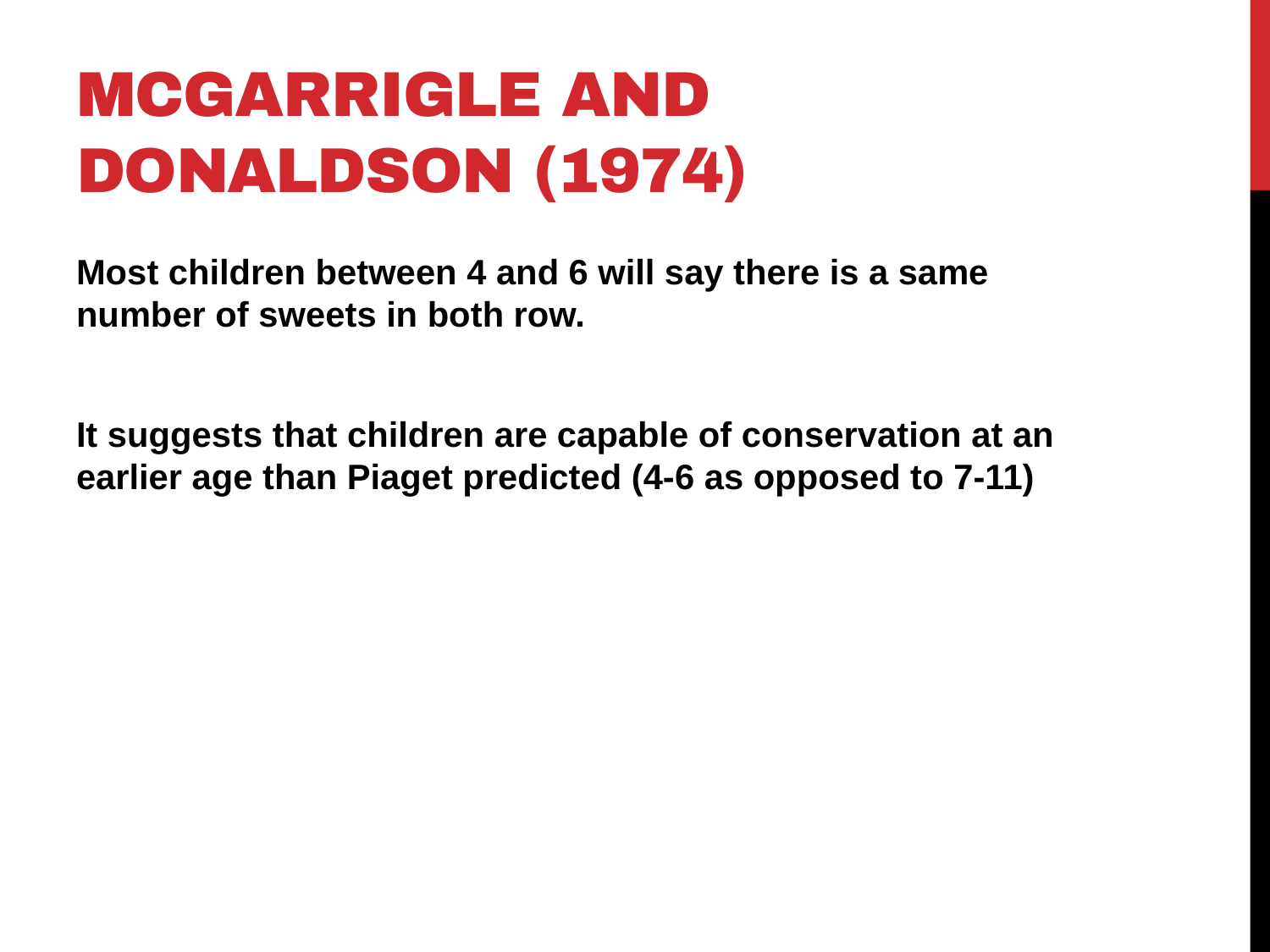

# McGarrigle and Donaldson (1974)
Most children between 4 and 6 will say there is a same number of sweets in both row.

It suggests that children are capable of conservation at an earlier age than Piaget predicted (4-6 as opposed to 7-11)